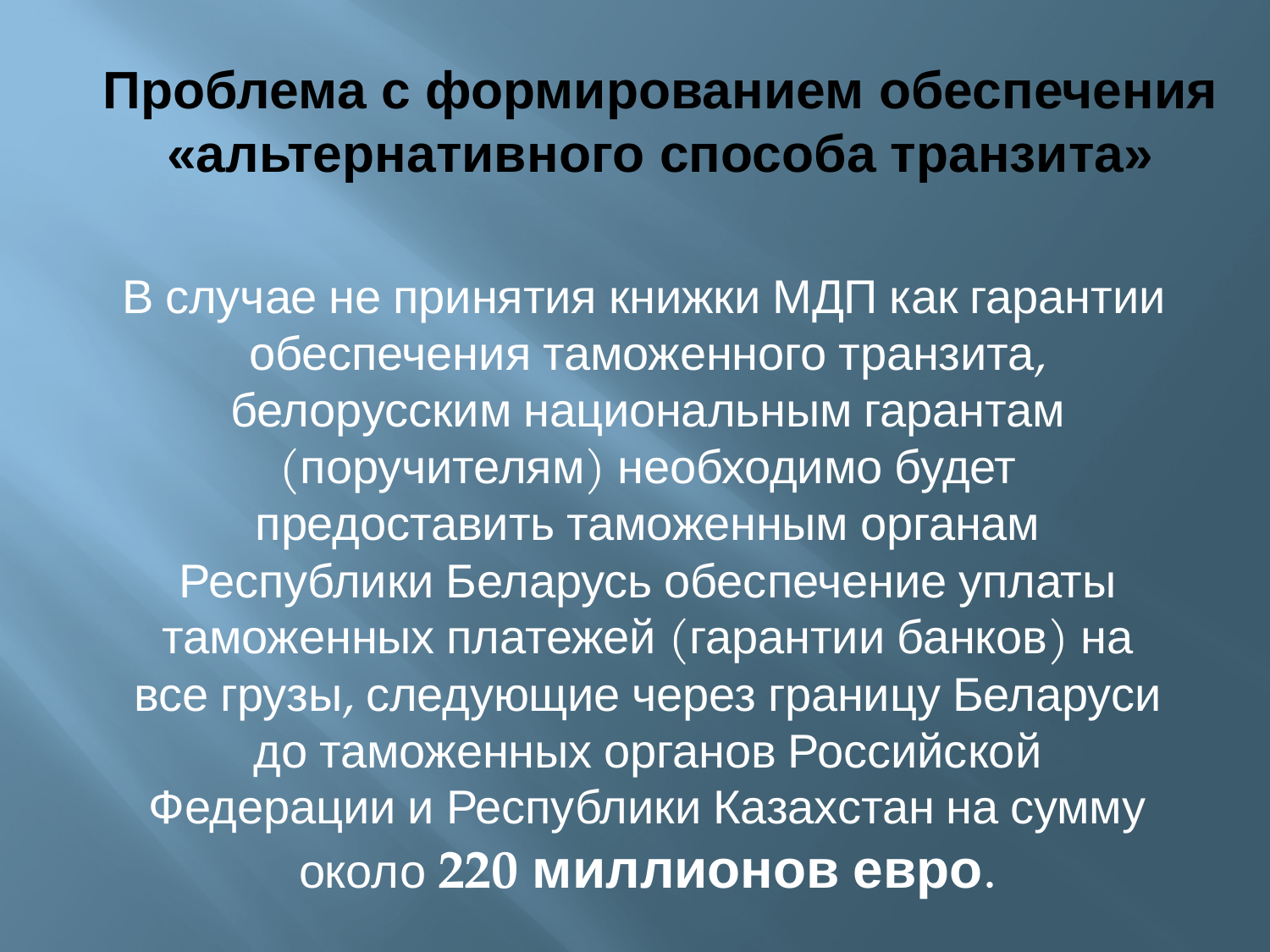

# Проблема с формированием обеспечения «альтернативного способа транзита»
    В случае не принятия книжки МДП как гарантии обеспечения таможенного транзита, белорусским национальным гарантам (поручителям) необходимо будет предоставить таможенным органам Республики Беларусь обеспечение уплаты таможенных платежей (гарантии банков) на все грузы, следующие через границу Беларуси до таможенных органов Российской Федерации и Республики Казахстан на сумму около 220 миллионов евро.